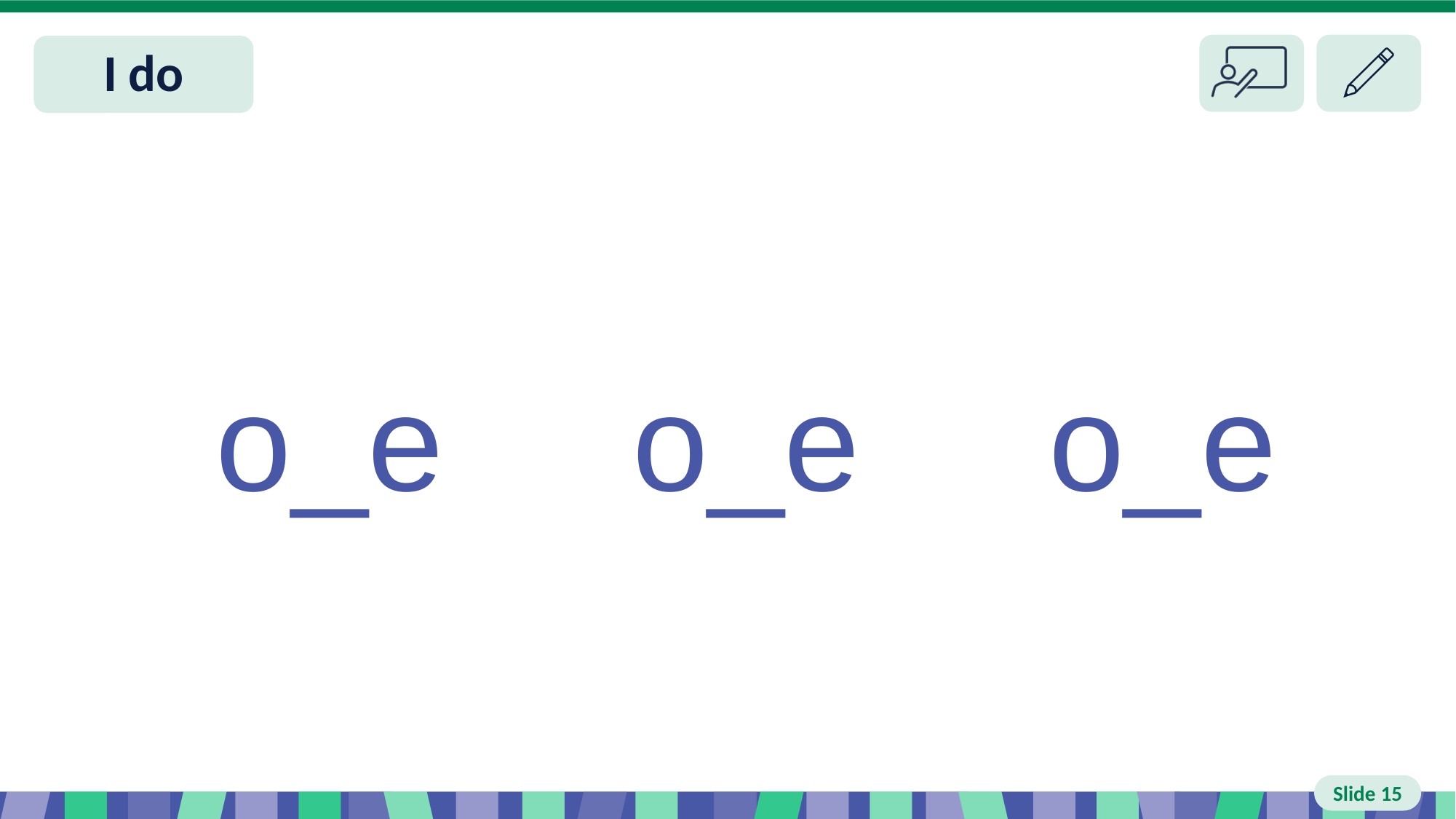

# Slide 15 I do
 o_e     o_e     o_e